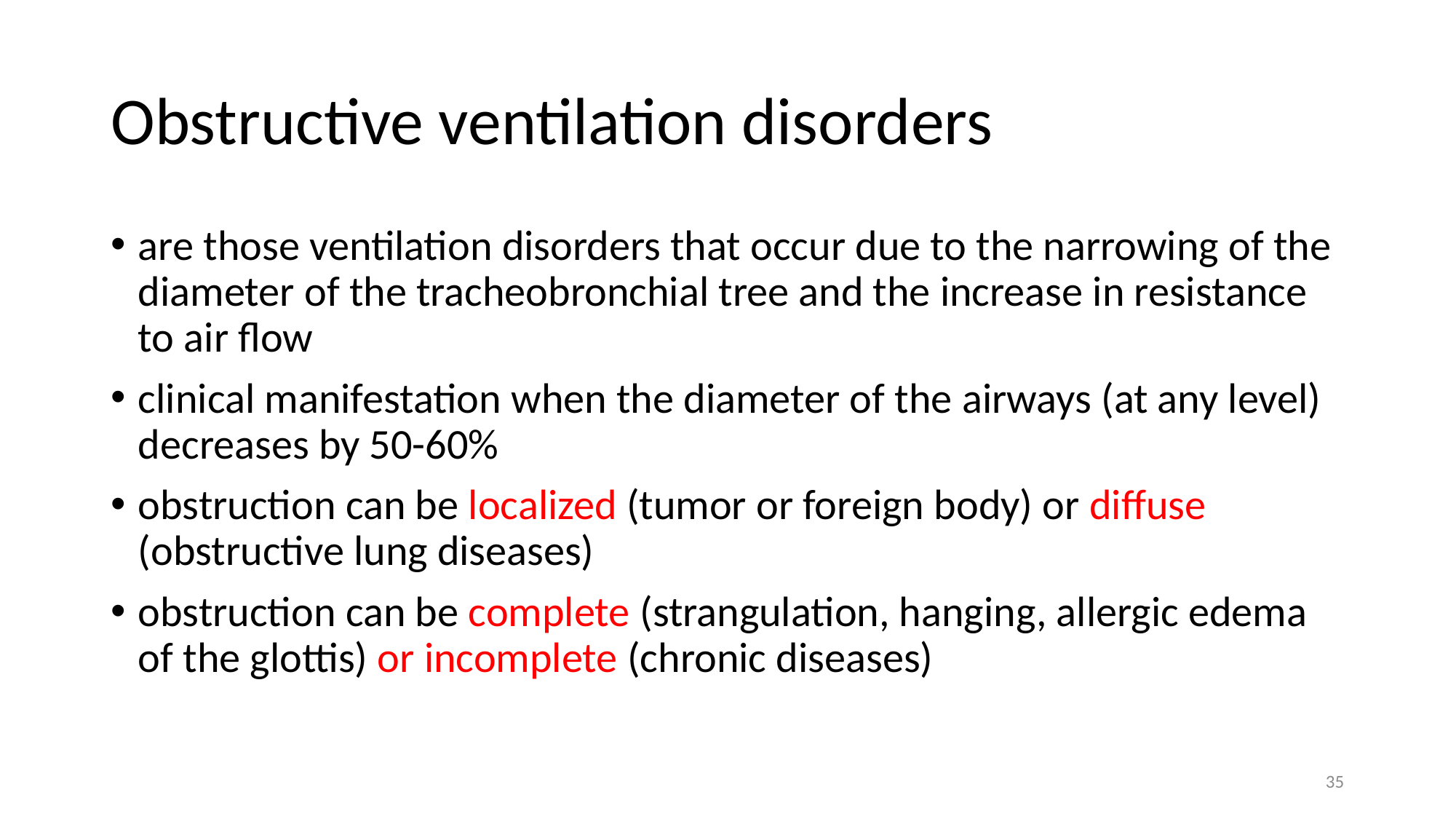

# Obstructive ventilation disorders
are those ventilation disorders that occur due to the narrowing of the diameter of the tracheobronchial tree and the increase in resistance to air flow
clinical manifestation when the diameter of the airways (at any level) decreases by 50-60%
obstruction can be localized (tumor or foreign body) or diffuse (obstructive lung diseases)
obstruction can be complete (strangulation, hanging, allergic edema of the glottis) or incomplete (chronic diseases)
35